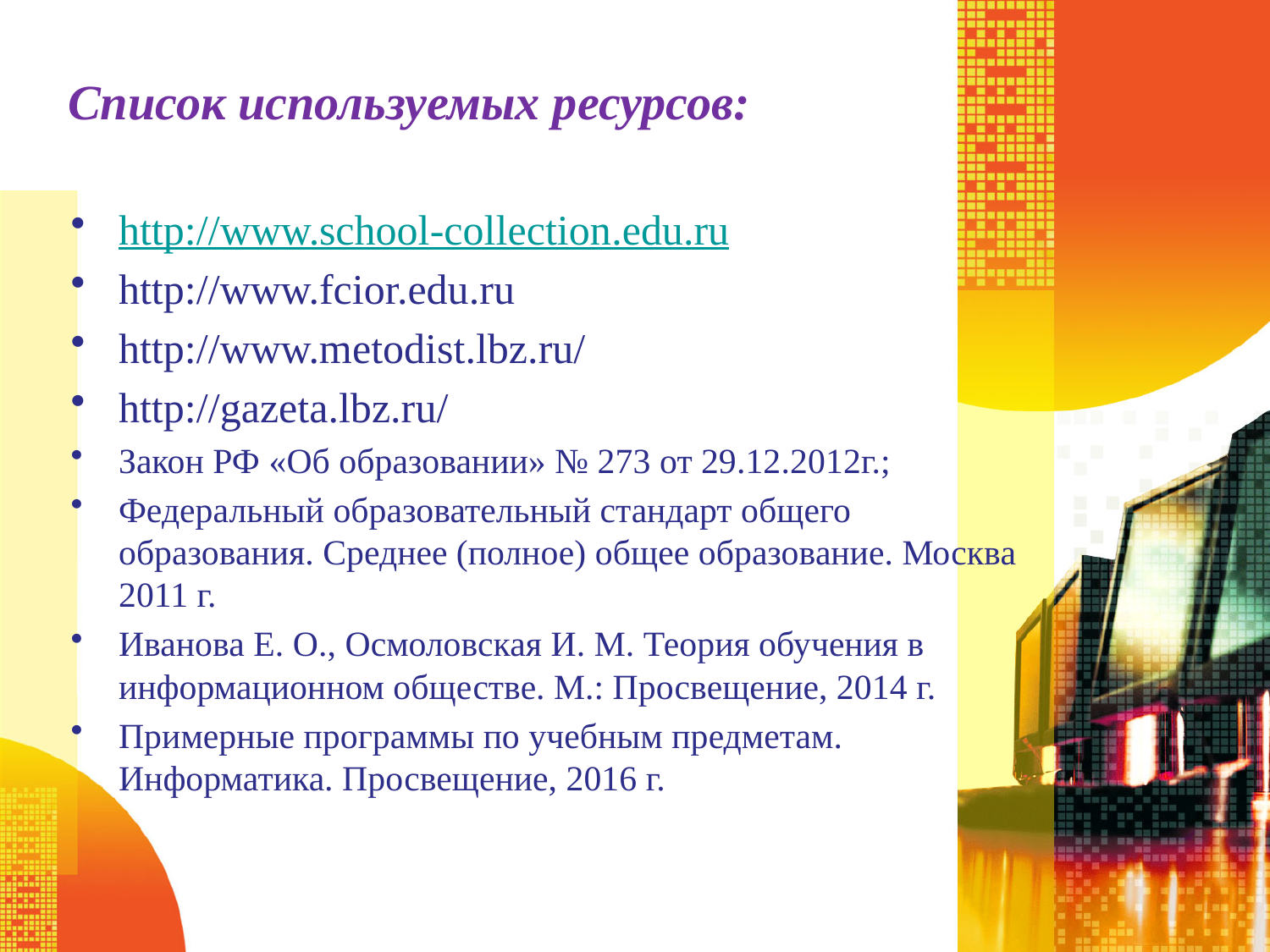

# Список используемых ресурсов:
http://www.school-collection.edu.ru
http://www.fcior.edu.ru
http://www.metodist.lbz.ru/
http://gazeta.lbz.ru/
Закон РФ «Об образовании» № 273 от 29.12.2012г.;
Федеральный образовательный стандарт общего образования. Среднее (полное) общее образование. Москва 2011 г.
Иванова Е. О., Осмоловская И. М. Теория обучения в информационном обществе. М.: Просвещение, 2014 г.
Примерные программы по учебным предметам. Информатика. Просвещение, 2016 г.